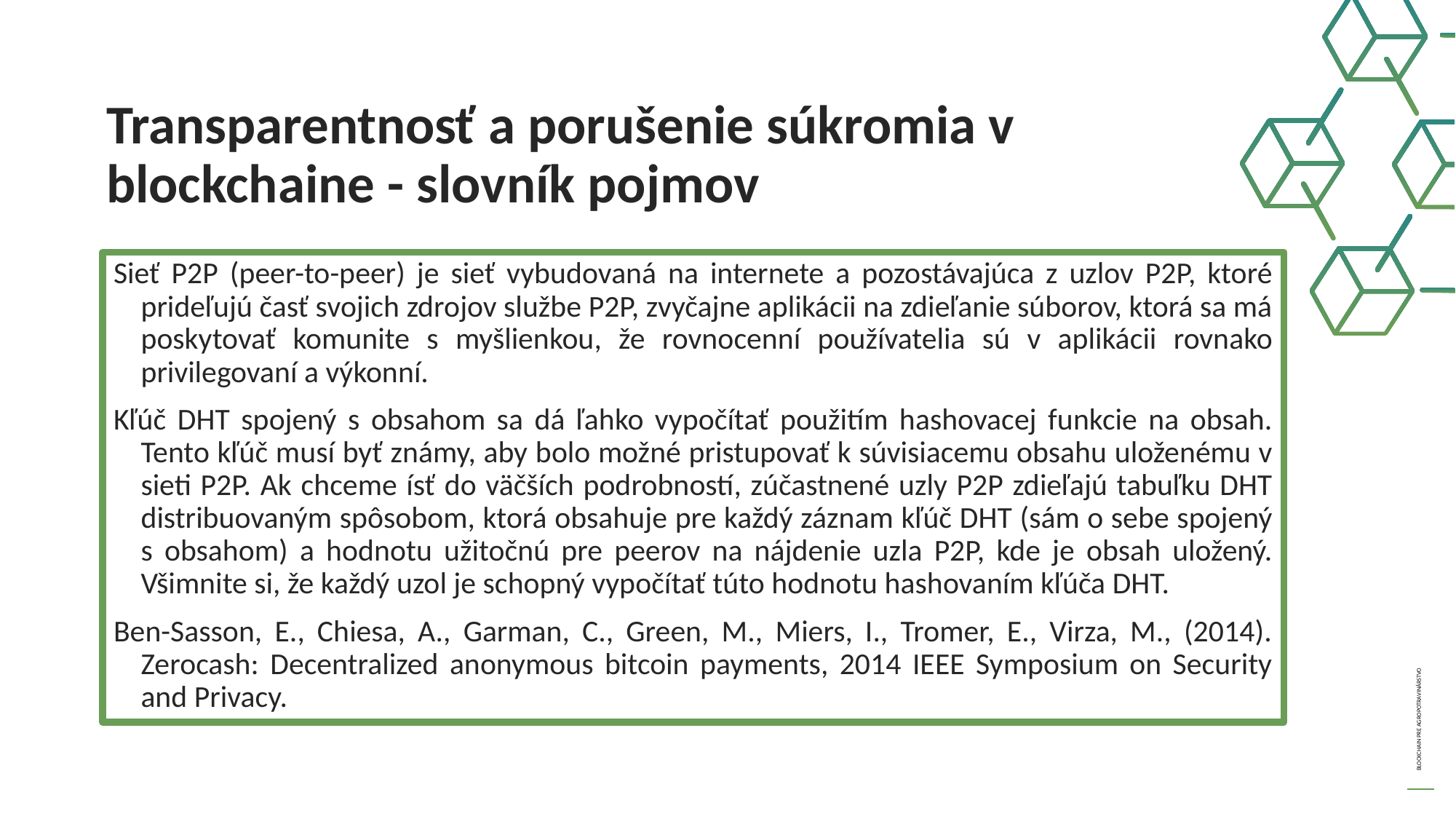

Transparentnosť a porušenie súkromia v blockchaine - slovník pojmov
Sieť P2P (peer-to-peer) je sieť vybudovaná na internete a pozostávajúca z uzlov P2P, ktoré prideľujú časť svojich zdrojov službe P2P, zvyčajne aplikácii na zdieľanie súborov, ktorá sa má poskytovať komunite s myšlienkou, že rovnocenní používatelia sú v aplikácii rovnako privilegovaní a výkonní.
Kľúč DHT spojený s obsahom sa dá ľahko vypočítať použitím hashovacej funkcie na obsah. Tento kľúč musí byť známy, aby bolo možné pristupovať k súvisiacemu obsahu uloženému v sieti P2P. Ak chceme ísť do väčších podrobností, zúčastnené uzly P2P zdieľajú tabuľku DHT distribuovaným spôsobom, ktorá obsahuje pre každý záznam kľúč DHT (sám o sebe spojený s obsahom) a hodnotu užitočnú pre peerov na nájdenie uzla P2P, kde je obsah uložený. Všimnite si, že každý uzol je schopný vypočítať túto hodnotu hashovaním kľúča DHT.
Ben-Sasson, E., Chiesa, A., Garman, C., Green, M., Miers, I., Tromer, E., Virza, M., (2014). Zerocash: Decentralized anonymous bitcoin payments, 2014 IEEE Symposium on Security and Privacy.